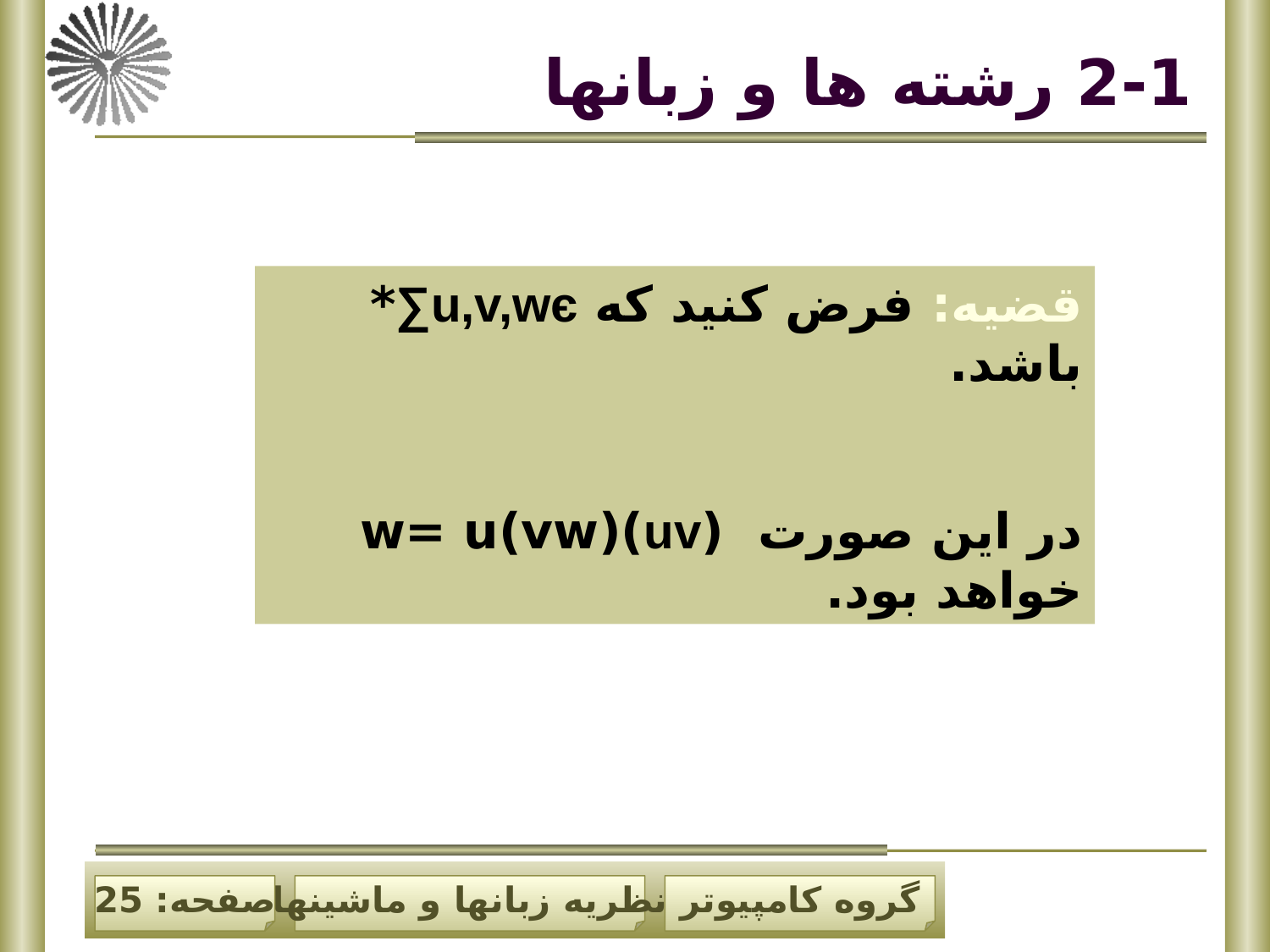

# 2-1 رشته ها و زبانها
قضیه: فرض کنید که u,v,wє∑* باشد.

در این صورت  (uv)w= u(vw) خواهد بود.